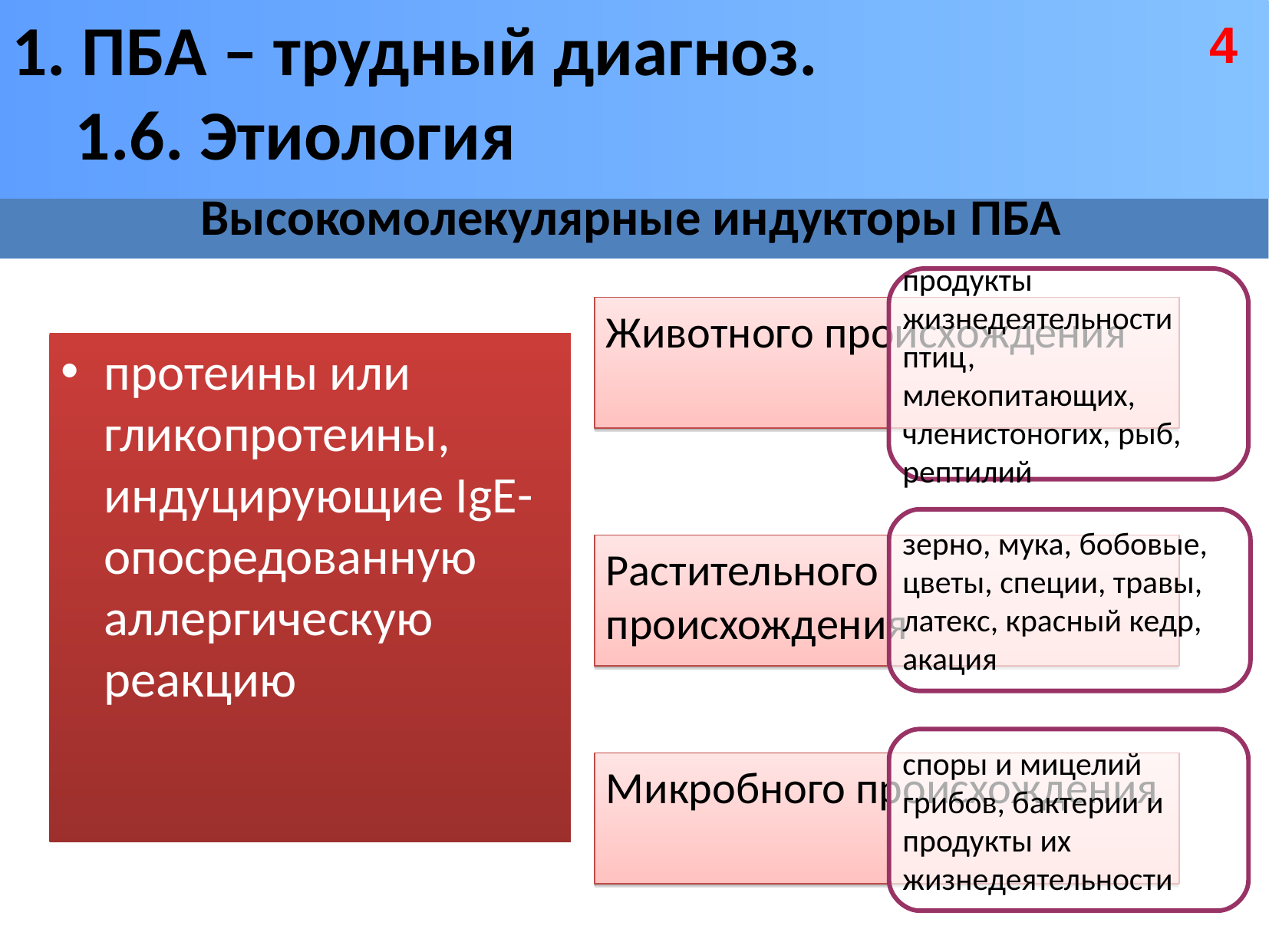

ПБА – трудный диагноз.
    1.6. Этиология
4
Высокомолекулярные индукторы ПБА
продукты
жизнедеятельности
птиц,
млекопитающих,
членистоногих, рыб,
рептилий
Животного происхождения
протеины или гликопротеины, индуцирующие IgЕ-опосредованную аллергическую реакцию
зерно, мука, бобовые,
цветы, специи, травы,
латекс, красный кедр,
акация
Растительного происхождения
споры и мицелий
грибов, бактерии и
продукты их
жизнедеятельности
Микробного происхождения